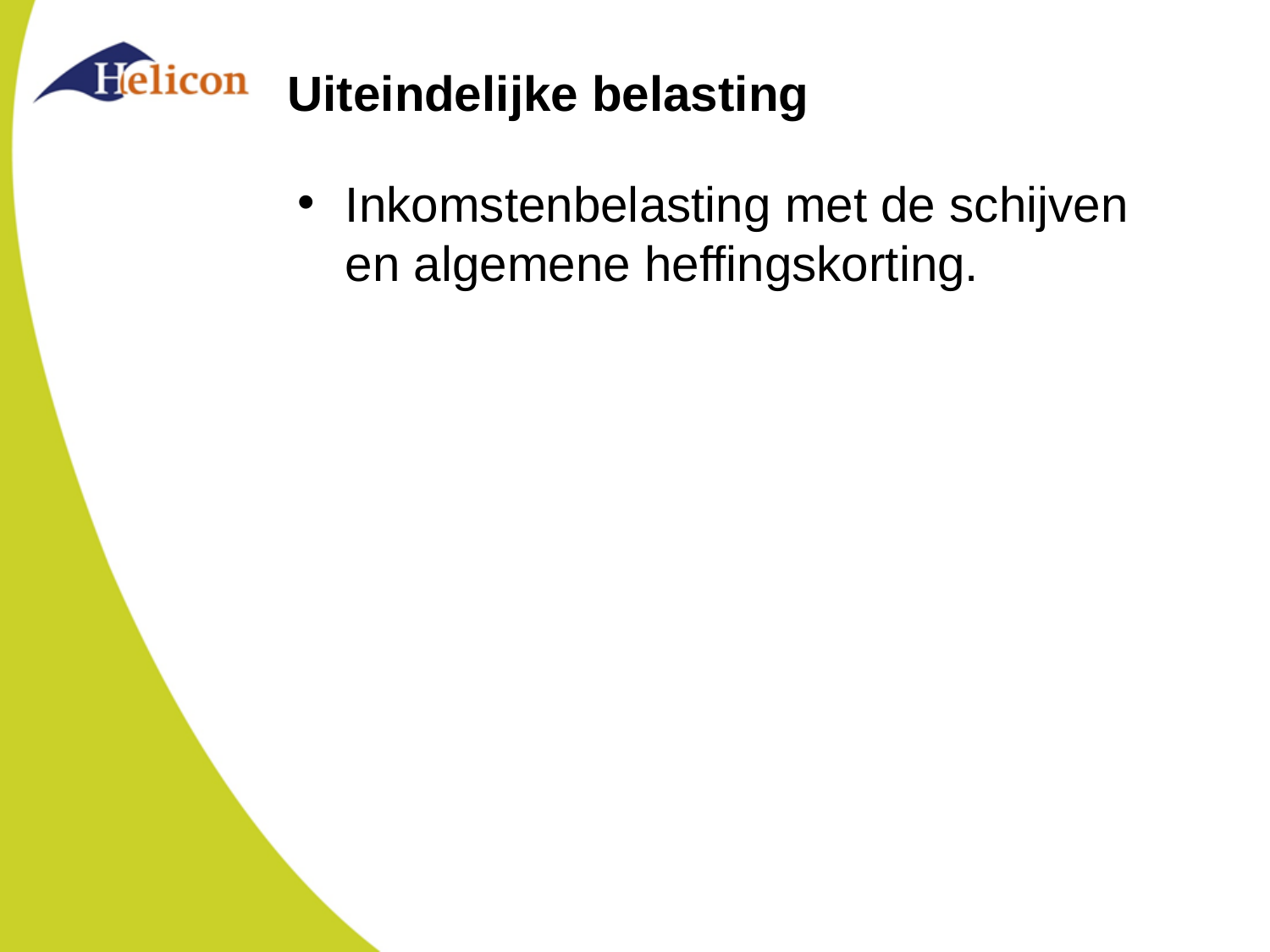

# Uiteindelijke belasting
Inkomstenbelasting met de schijven en algemene heffingskorting.